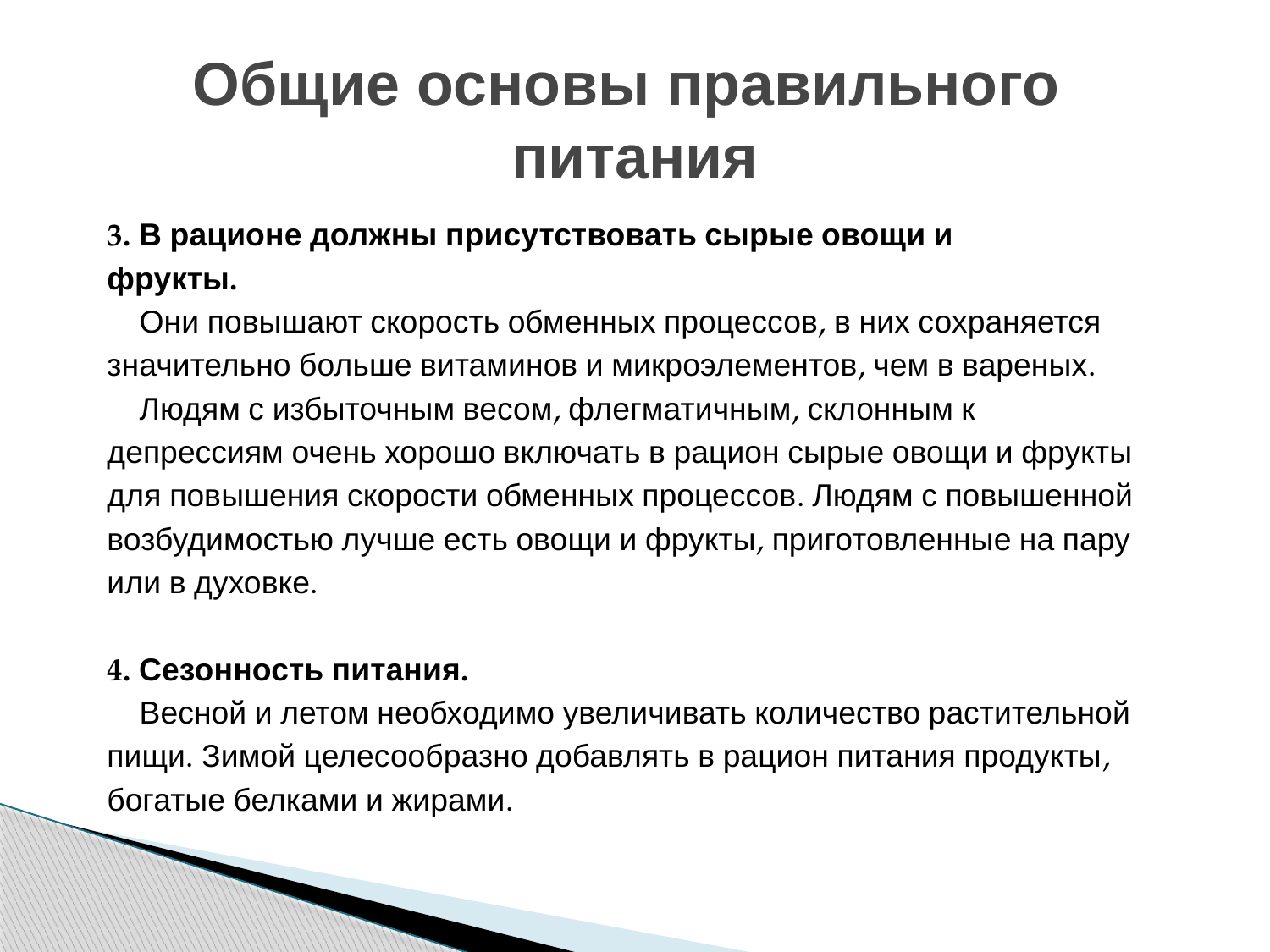

# Общие основы правильного  питания
3. В рационе должны присутствовать сырые овощи и
фрукты.
    Они повышают скорость обменных процессов, в них сохраняется
значительно больше витаминов и микроэлементов, чем в вареных.
    Людям с избыточным весом, флегматичным, склонным к
депрессиям очень хорошо включать в рацион сырые овощи и фрукты
для повышения скорости обменных процессов. Людям с повышенной
возбудимостью лучше есть овощи и фрукты, приготовленные на пару
или в духовке.

4. Сезонность питания.
    Весной и летом необходимо увеличивать количество растительной
пищи. Зимой целесообразно добавлять в рацион питания продукты,
богатые белками и жирами.